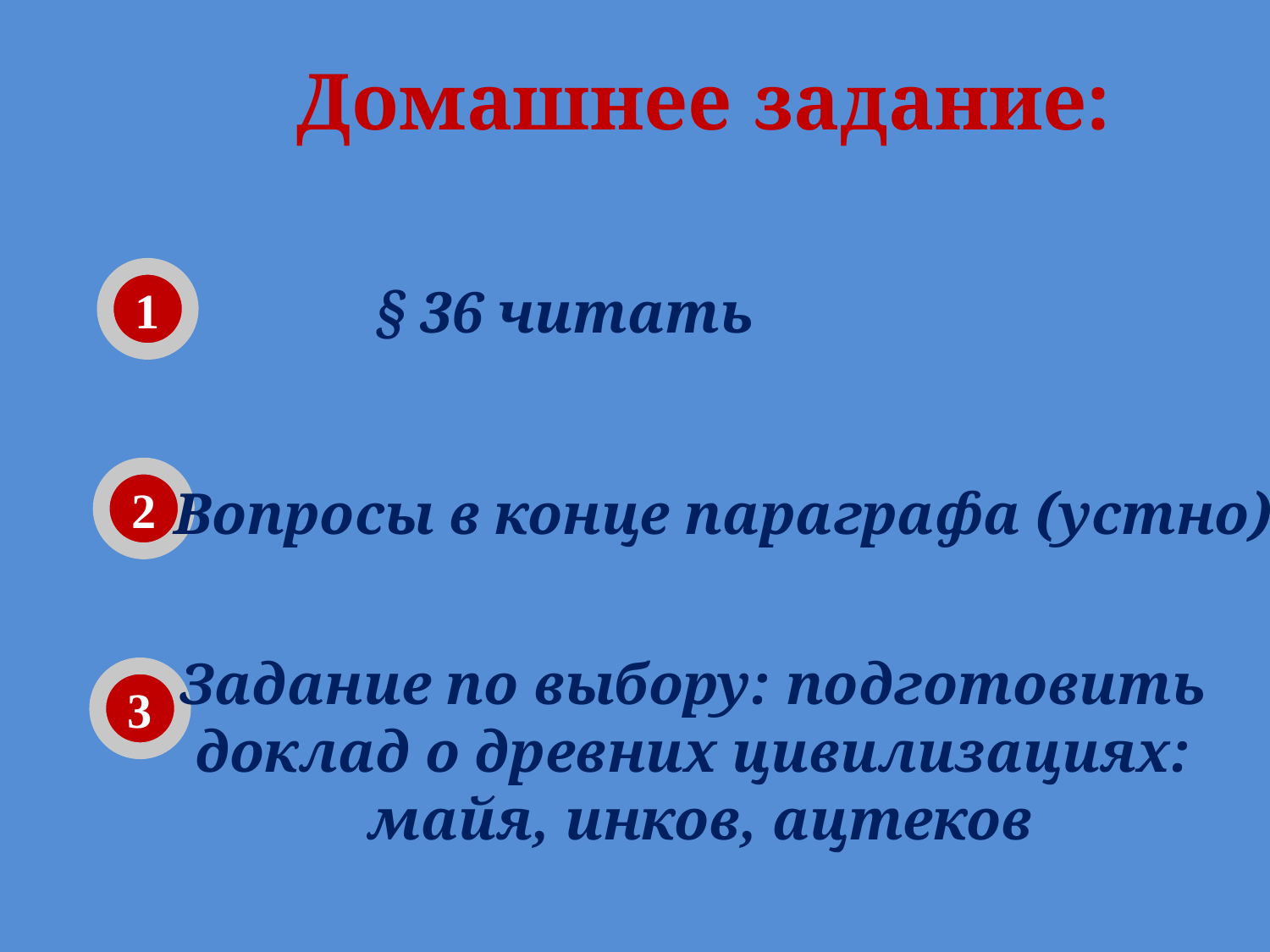

Домашнее задание:
1
§ 36 читать
2
Вопросы в конце параграфа (устно)
Задание по выбору: подготовить
доклад о древних цивилизациях:
майя, инков, ацтеков
3